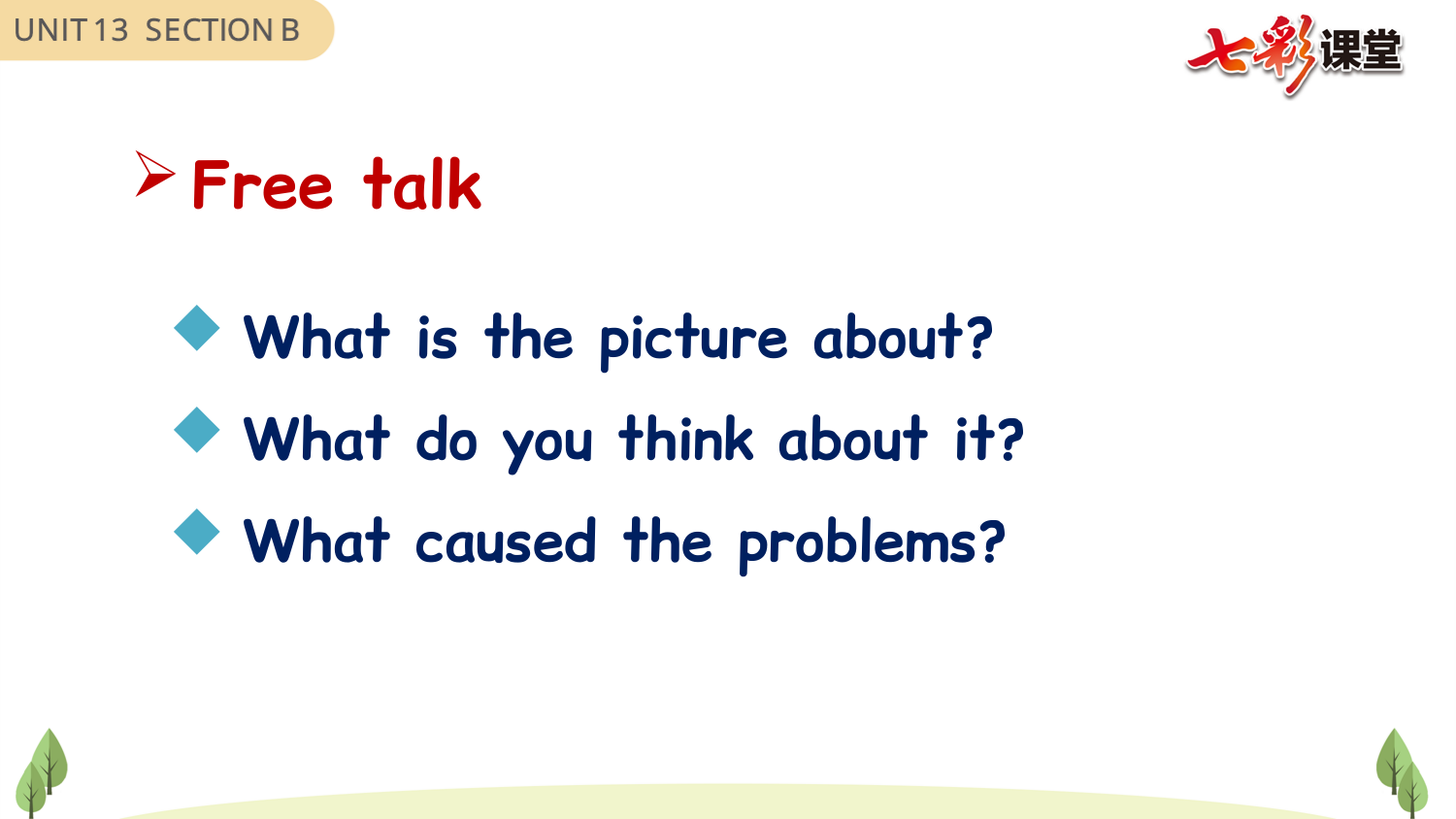

Free talk
What is the picture about?
What do you think about it?
What caused the problems?